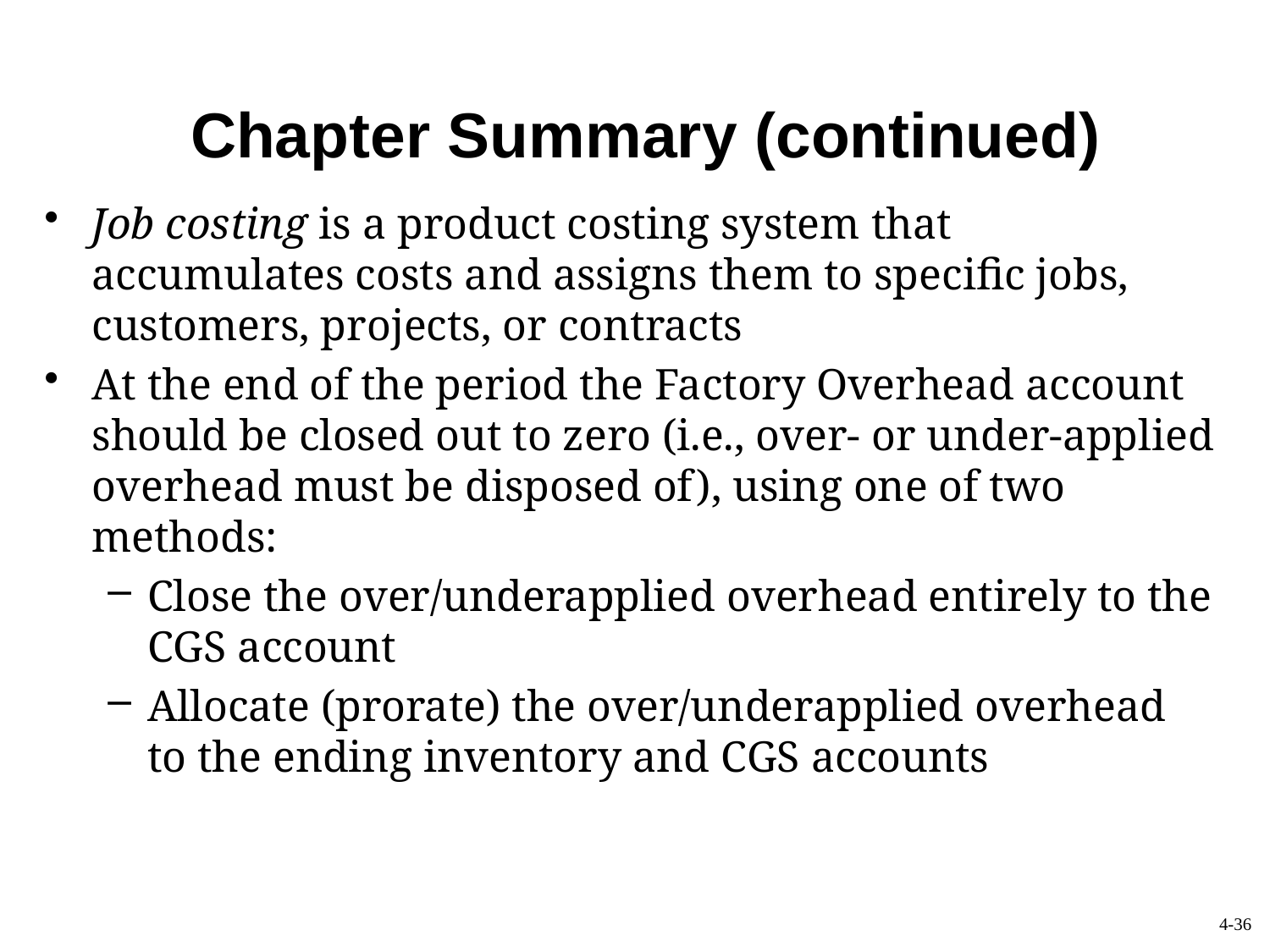

Chapter Summary (continued)
Job costing is a product costing system that accumulates costs and assigns them to specific jobs, customers, projects, or contracts
At the end of the period the Factory Overhead account should be closed out to zero (i.e., over- or under-applied overhead must be disposed of), using one of two methods:
Close the over/underapplied overhead entirely to the CGS account
Allocate (prorate) the over/underapplied overhead to the ending inventory and CGS accounts

4-36